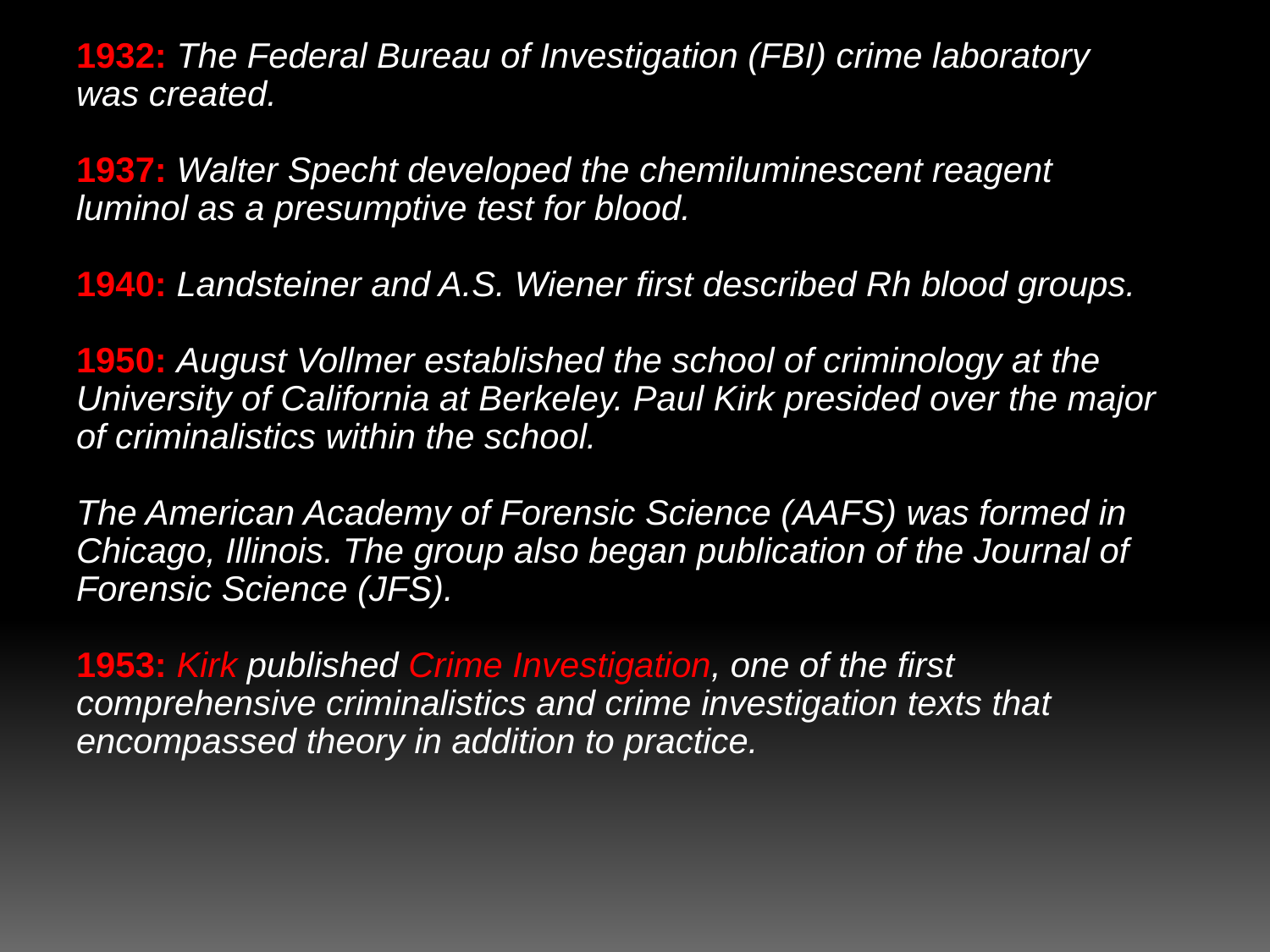

1932: The Federal Bureau of Investigation (FBI) crime laboratory was created.

1937: Walter Specht developed the chemiluminescent reagent luminol as a presumptive test for blood.

1940: Landsteiner and A.S. Wiener first described Rh blood groups.

1950: August Vollmer established the school of criminology at the University of California at Berkeley. Paul Kirk presided over the major of criminalistics within the school.

The American Academy of Forensic Science (AAFS) was formed in Chicago, Illinois. The group also began publication of the Journal of Forensic Science (JFS).

1953: Kirk published Crime Investigation, one of the first comprehensive criminalistics and crime investigation texts that encompassed theory in addition to practice.